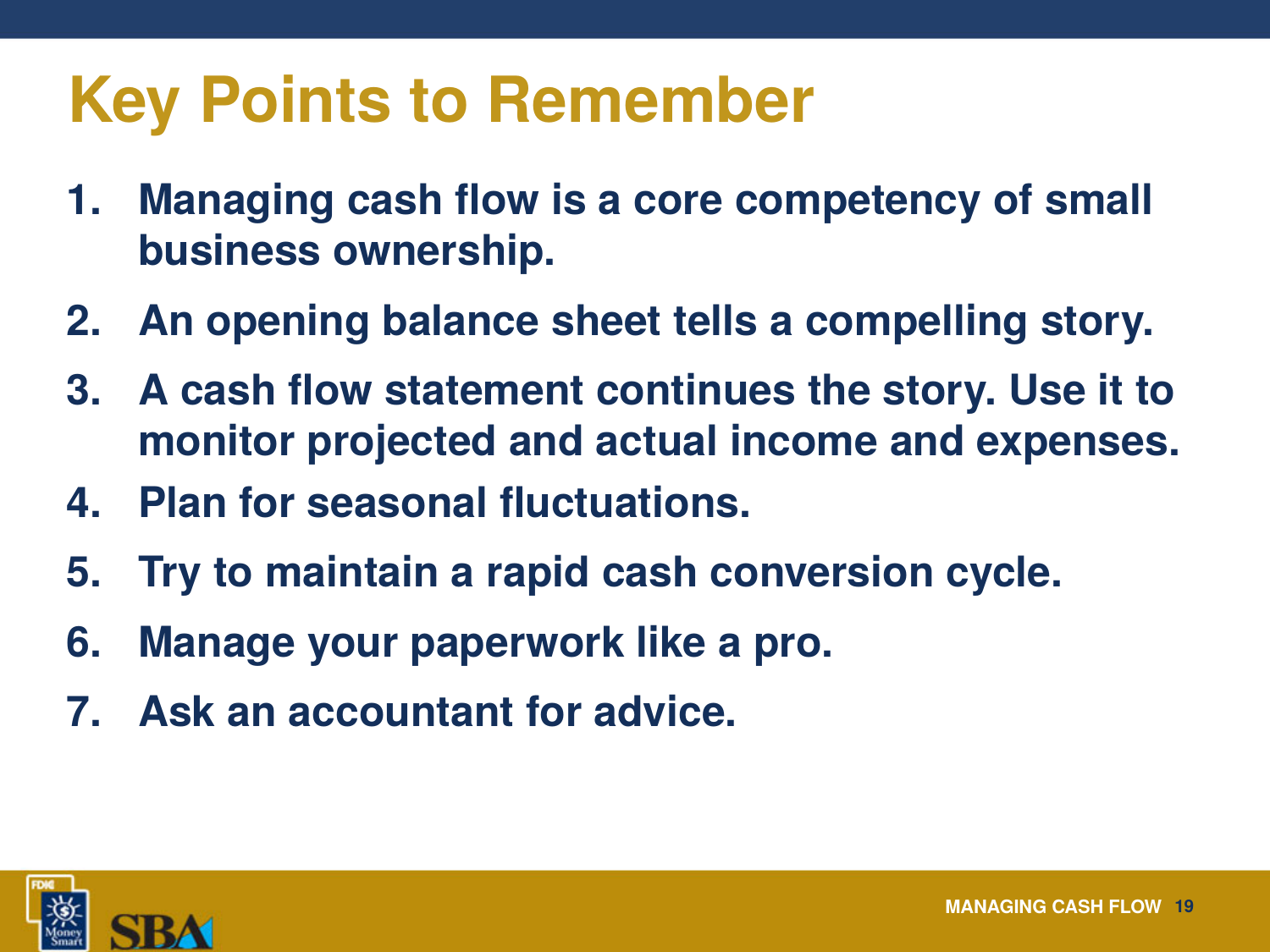

# Key Points to Remember
Managing cash flow is a core competency of small business ownership.
An opening balance sheet tells a compelling story.
A cash flow statement continues the story. Use it to monitor projected and actual income and expenses.
Plan for seasonal fluctuations.
Try to maintain a rapid cash conversion cycle.
Manage your paperwork like a pro.
Ask an accountant for advice.